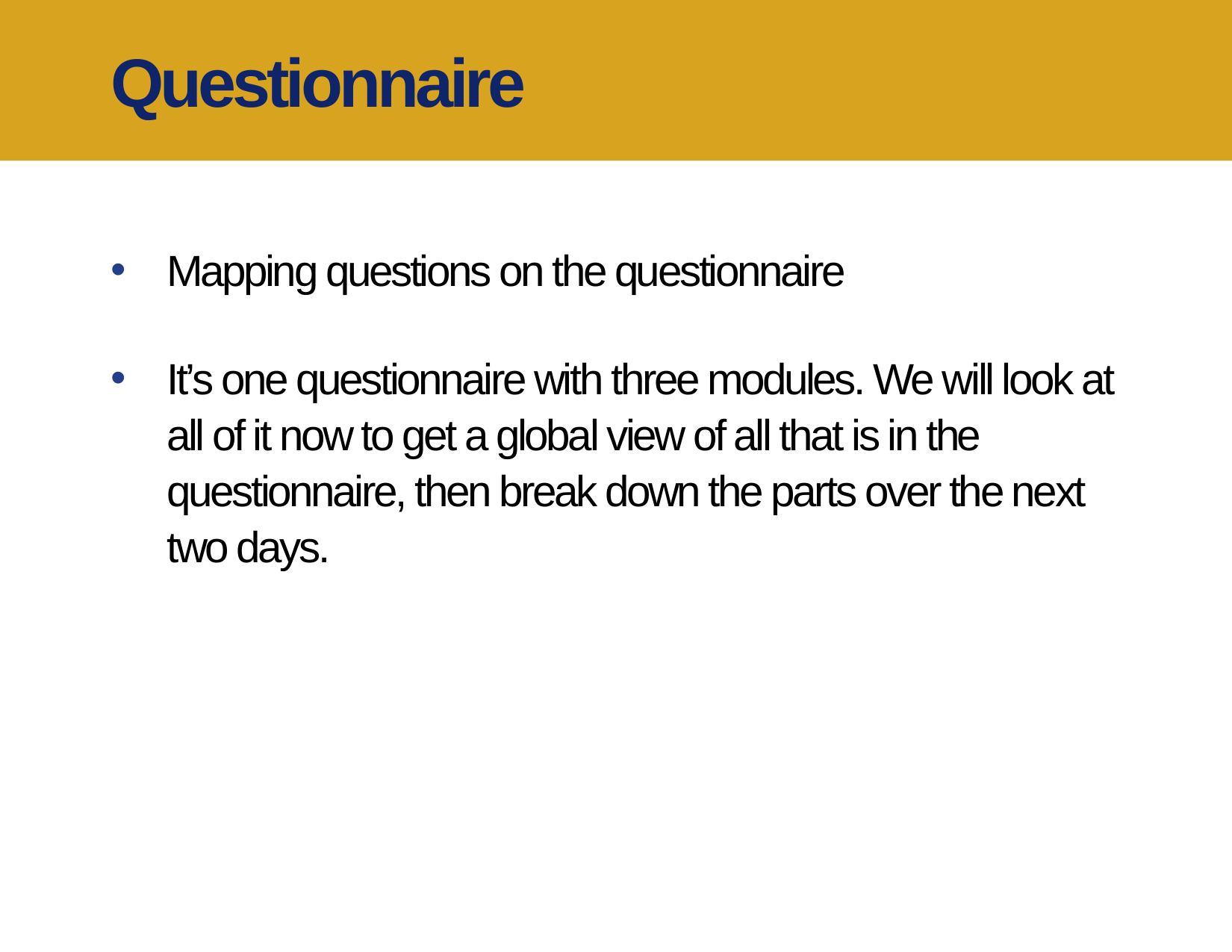

Questionnaire
Mapping questions on the questionnaire

It’s one questionnaire with three modules. We will look at all of it now to get a global view of all that is in the questionnaire, then break down the parts over the next two days.